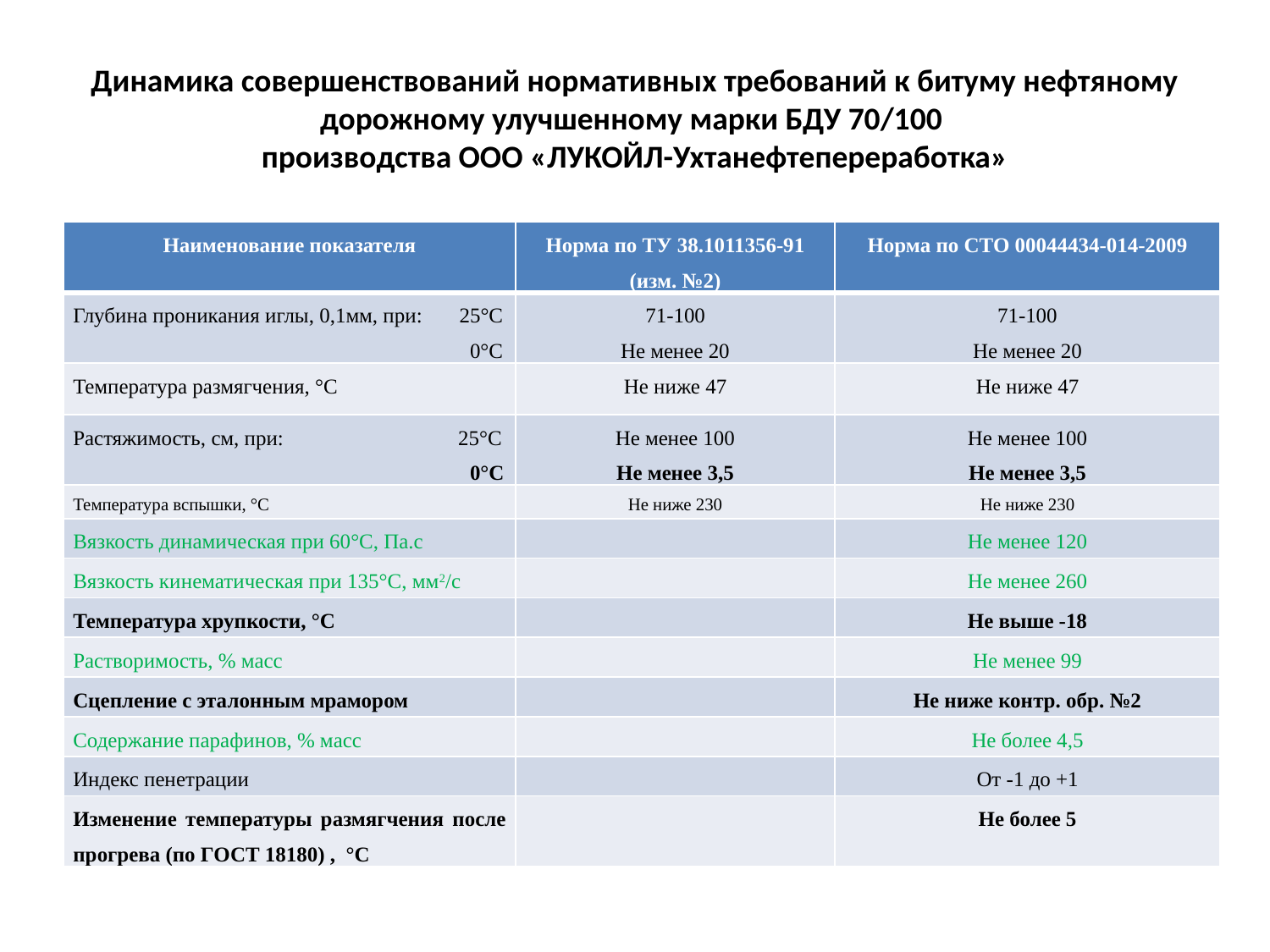

# Динамика совершенствований нормативных требований к битуму нефтяному дорожному улучшенному марки БДУ 70/100 производства ООО «ЛУКОЙЛ-Ухтанефтепереработка»
| Наименование показателя | Норма по ТУ 38.1011356-91 (изм. №2) | Норма по СТО 00044434-014-2009 |
| --- | --- | --- |
| Глубина проникания иглы, 0,1мм, при: 25°С 0°С | 71-100 Не менее 20 | 71-100 Не менее 20 |
| Температура размягчения, °С | Не ниже 47 | Не ниже 47 |
| Растяжимость, см, при: 25°С 0°С | Не менее 100 Не менее 3,5 | Не менее 100 Не менее 3,5 |
| Температура вспышки, °С | Не ниже 230 | Не ниже 230 |
| Вязкость динамическая при 60°С, Па.с |  | Не менее 120 |
| Вязкость кинематическая при 135°С, мм2/с |  | Не менее 260 |
| Температура хрупкости, °С |  | Не выше -18 |
| Растворимость, % масс |  | Не менее 99 |
| Сцепление с эталонным мрамором |  | Не ниже контр. обр. №2 |
| Содержание парафинов, % масс |  | Не более 4,5 |
| Индекс пенетрации |  | От -1 до +1 |
| Изменение температуры размягчения после прогрева (по ГОСТ 18180) , °С |  | Не более 5 |